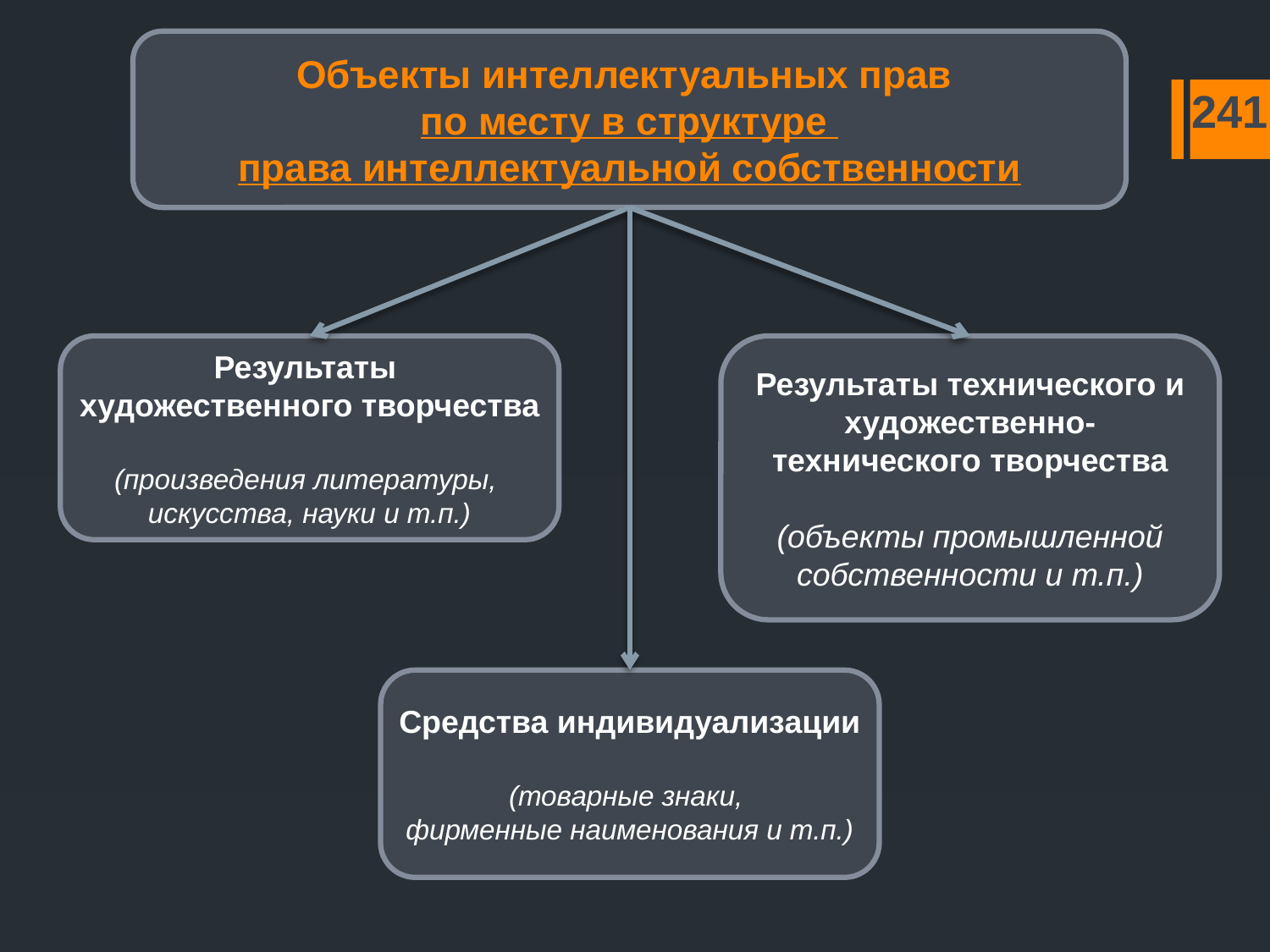

Объекты интеллектуальных прав
по месту в структуре
права интеллектуальной собственности
241
Результаты
художественного творчества

(произведения литературы,
искусства, науки и т.п.)
Результаты технического и художественно-технического творчества

(объекты промышленной собственности и т.п.)
Средства индивидуализации

(товарные знаки,
фирменные наименования и т.п.)